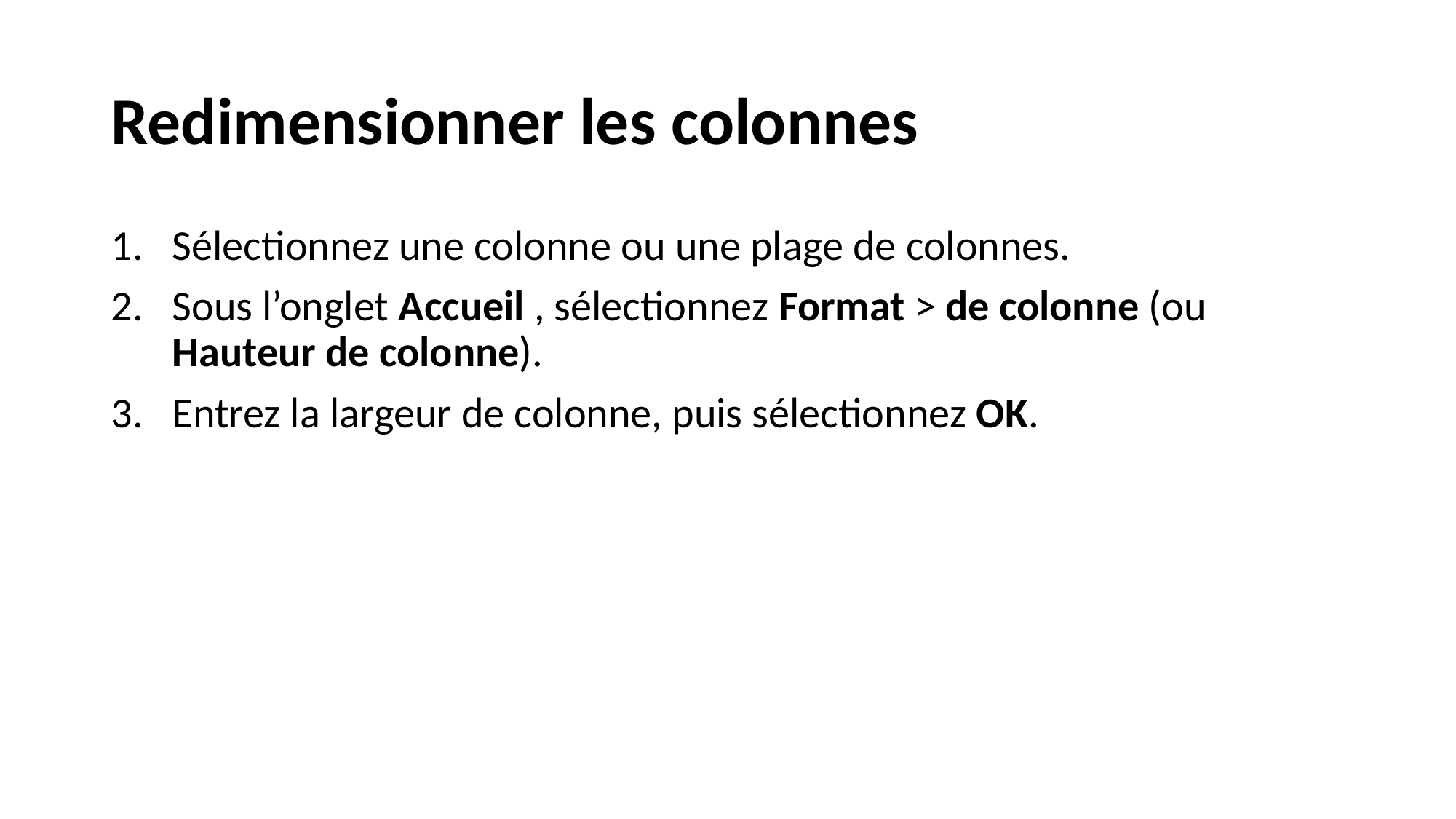

# Redimensionner les colonnes
Sélectionnez une colonne ou une plage de colonnes.
Sous l’onglet Accueil , sélectionnez Format > de colonne (ou Hauteur de colonne).
Entrez la largeur de colonne, puis sélectionnez OK.